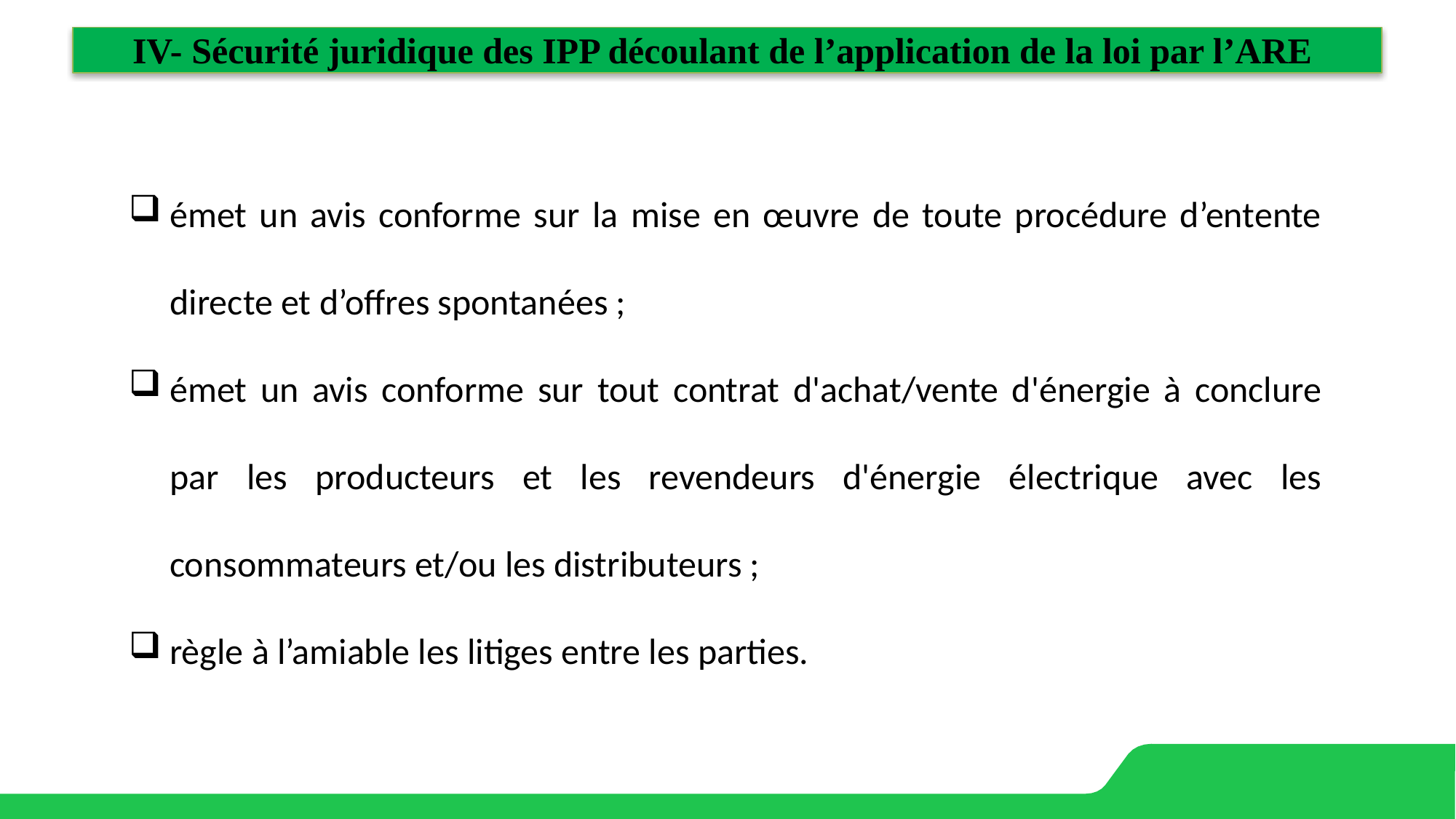

# IV- Sécurité juridique des IPP découlant de l’application de la loi par l’ARE
émet un avis conforme sur la mise en œuvre de toute procédure d’entente directe et d’offres spontanées ;
émet un avis conforme sur tout contrat d'achat/vente d'énergie à conclure par les producteurs et les revendeurs d'énergie électrique avec les consommateurs et/ou les distributeurs ;
règle à l’amiable les litiges entre les parties.